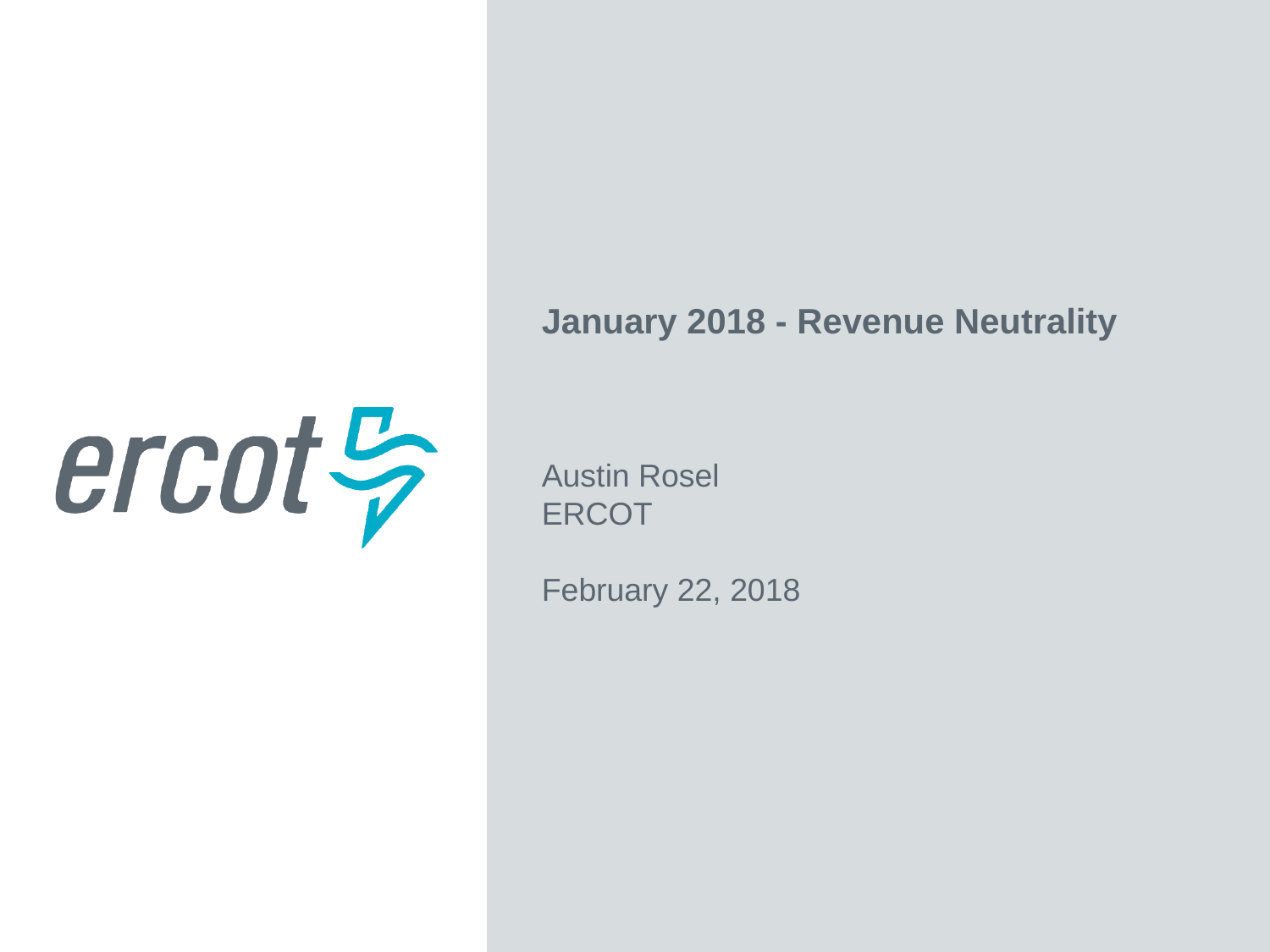

January 2018 - Revenue Neutrality

Austin Rosel
ERCOT

February 22, 2018